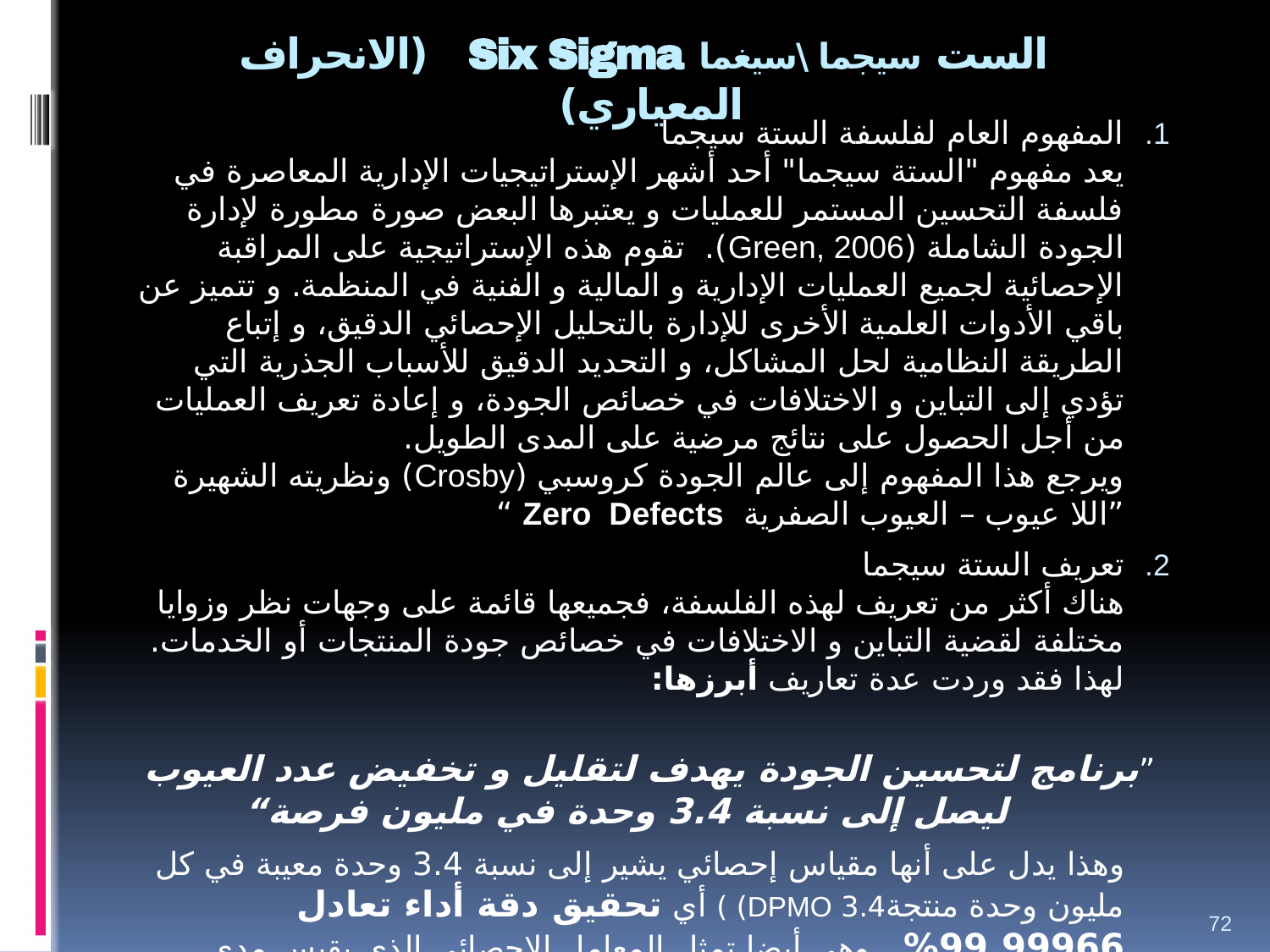

# الست سيجما \سيغما Six Sigma   (الانحراف المعياري)
المفهوم العام لفلسفة الستة سيجما
يعد مفهوم "الستة سيجما" أحد أشهر الإستراتيجيات الإدارية المعاصرة في فلسفة التحسين المستمر للعمليات و يعتبرها البعض صورة مطورة لإدارة الجودة الشاملة (Green, 2006).  تقوم هذه الإستراتيجية على المراقبة الإحصائية لجميع العمليات الإدارية و المالية و الفنية في المنظمة. و تتميز عن باقي الأدوات العلمية الأخرى للإدارة بالتحليل الإحصائي الدقيق، و إتباع الطريقة النظامية لحل المشاكل، و التحديد الدقيق للأسباب الجذرية التي تؤدي إلى التباين و الاختلافات في خصائص الجودة، و إعادة تعريف العمليات من أجل الحصول على نتائج مرضية على المدى الطويل.
ويرجع هذا المفهوم إلى عالم الجودة كروسبي (Crosby) ونظريته الشهيرة ”اللا عيوب – العيوب الصفرية  Zero  Defects “
تعريف الستة سيجما
هناك أكثر من تعريف لهذه الفلسفة، فجميعها قائمة على وجهات نظر وزوايا مختلفة لقضية التباين و الاختلافات في خصائص جودة المنتجات أو الخدمات. لهذا فقد وردت عدة تعاريف أبرزها:
”برنامج لتحسين الجودة يهدف لتقليل و تخفيض عدد العيوب ليصل إلى نسبة 3.4 وحدة في مليون فرصة“
		وهذا يدل على أنها مقياس إحصائي يشير إلى نسبة 3.4 وحدة معيبة في كل مليون وحدة منتجة3.4 DPMO) ) أي تحقيق دقة أداء تعادل 99.99966%.  وهي أيضا تمثل المعامل الإحصائي الذي يقيس مدى التشتت و التباين الحاصل في عملية ضبط الجودة.
72